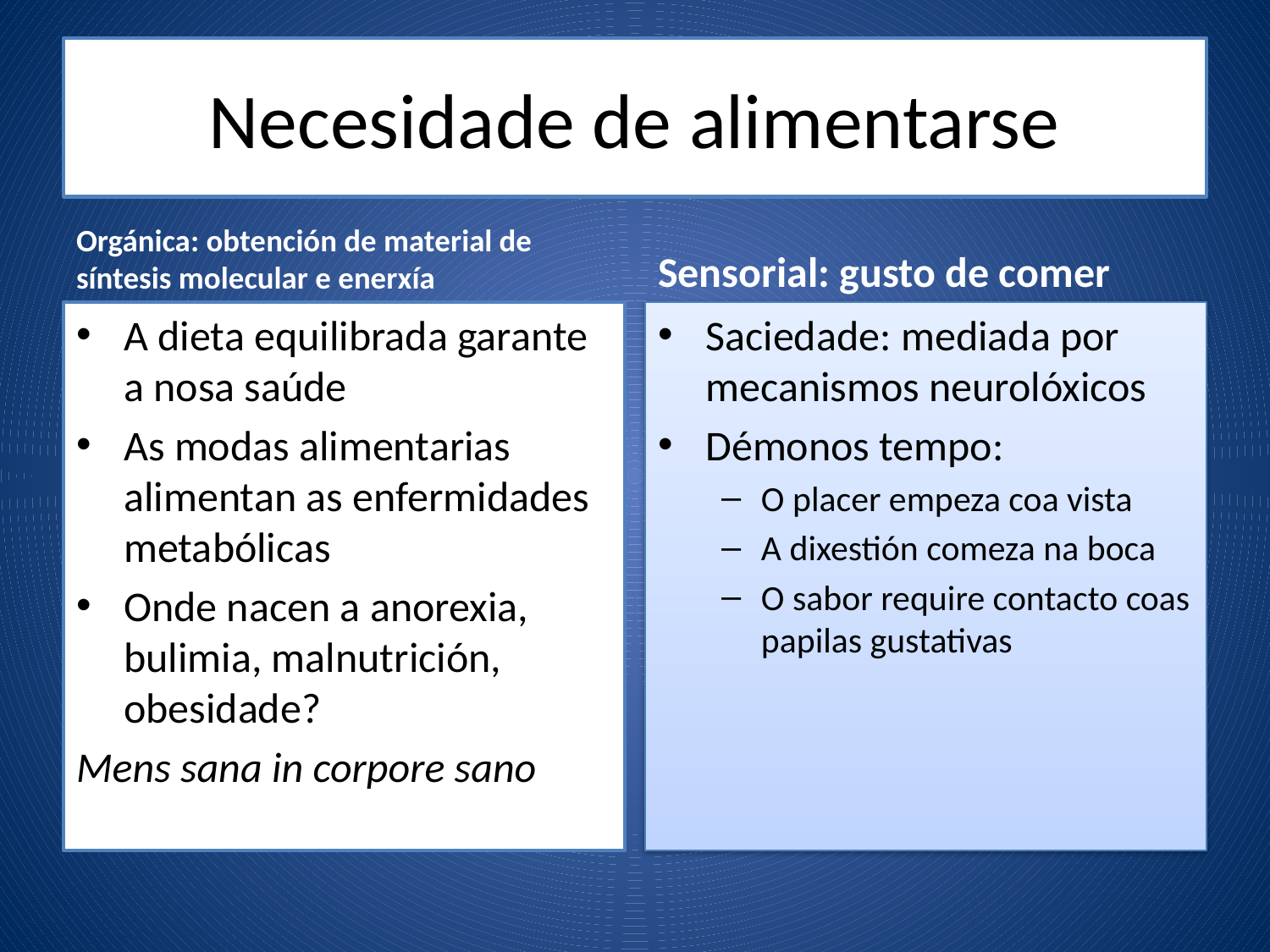

# Necesidade de alimentarse
Orgánica: obtención de material de síntesis molecular e enerxía
Sensorial: gusto de comer
A dieta equilibrada garante a nosa saúde
As modas alimentarias alimentan as enfermidades metabólicas
Onde nacen a anorexia, bulimia, malnutrición, obesidade?
Mens sana in corpore sano
Saciedade: mediada por mecanismos neurolóxicos
Démonos tempo:
O placer empeza coa vista
A dixestión comeza na boca
O sabor require contacto coas papilas gustativas